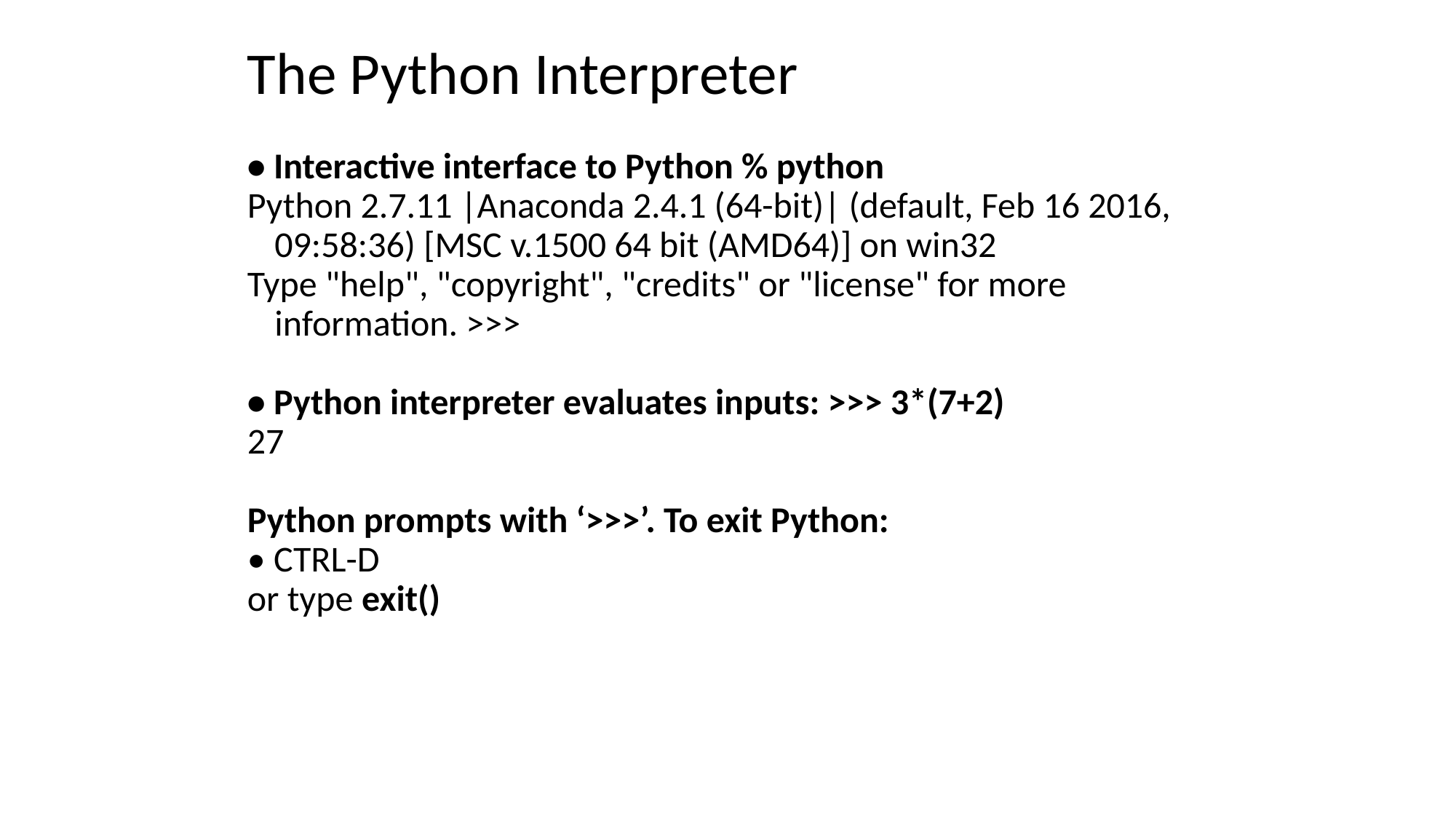

# The Python Interpreter
• Interactive interface to Python % python
Python 2.7.11 |Anaconda 2.4.1 (64-bit)| (default, Feb 16 2016, 09:58:36) [MSC v.1500 64 bit (AMD64)] on win32
Type "help", "copyright", "credits" or "license" for more information. >>>

• Python interpreter evaluates inputs: >>> 3*(7+2)
27

Python prompts with ‘>>>’. To exit Python:
• CTRL-D
or type exit()